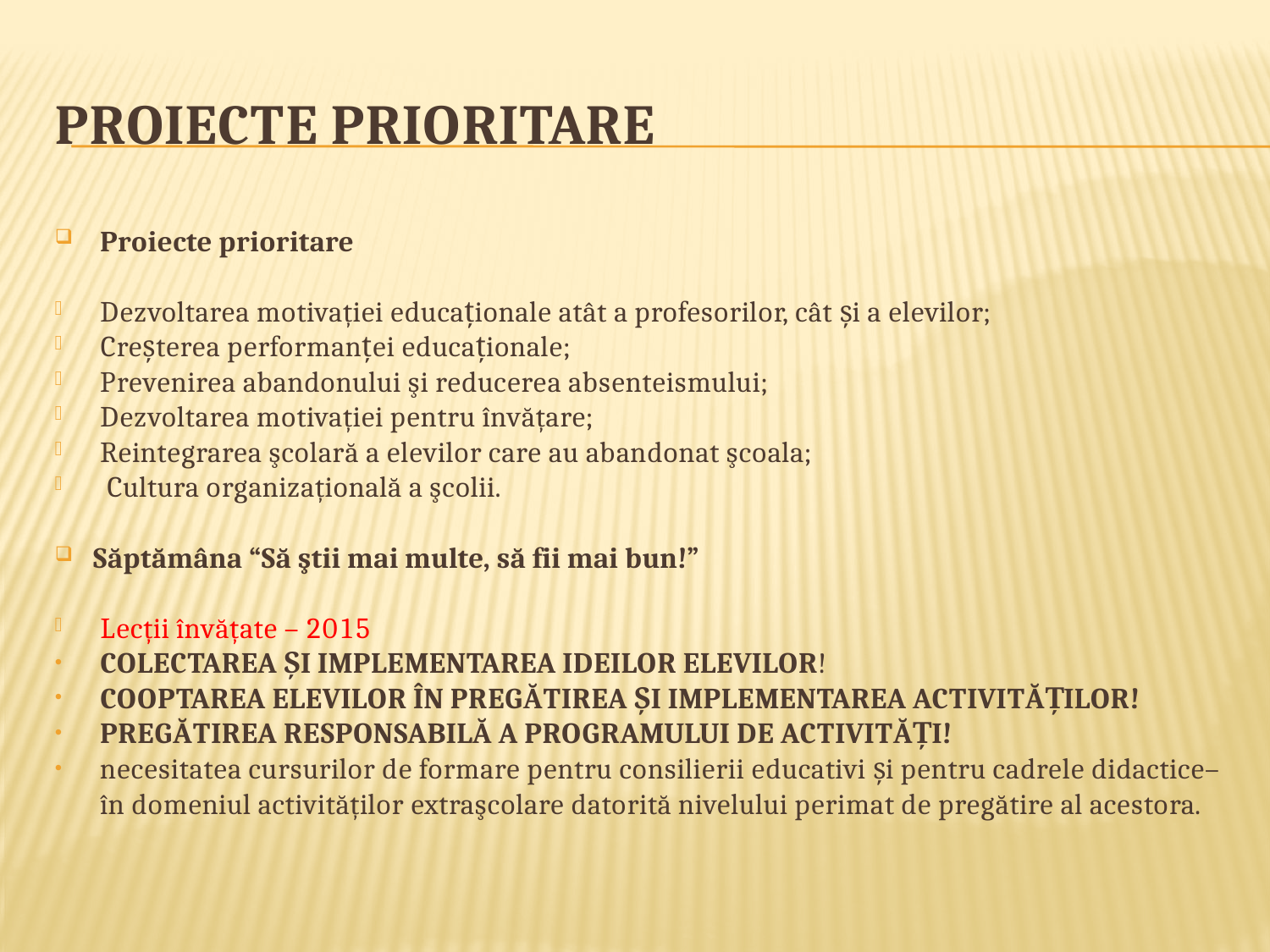

# Proiecte prioritare
Proiecte prioritare

Dezvoltarea motivaţiei educaționale atât a profesorilor, cât și a elevilor;
Creșterea performanței educaționale;
Prevenirea abandonului şi reducerea absenteismului;
Dezvoltarea motivaţiei pentru învăţare;
Reintegrarea şcolară a elevilor care au abandonat şcoala;
 Cultura organizaţională a şcolii.

Săptămâna “Să ştii mai multe, să fii mai bun!”

Lecţii învăţate – 2015
COLECTAREA ȘI IMPLEMENTAREA IDEILOR ELEVILOR!
COOPTAREA ELEVILOR ÎN PREGĂTIREA ȘI IMPLEMENTAREA ACTIVITĂȚILOR!
PREGĂTIREA RESPONSABILĂ A PROGRAMULUI DE ACTIVITĂȚI!
necesitatea cursurilor de formare pentru consilierii educativi și pentru cadrele didactice– în domeniul activităţilor extraşcolare datorită nivelului perimat de pregătire al acestora.